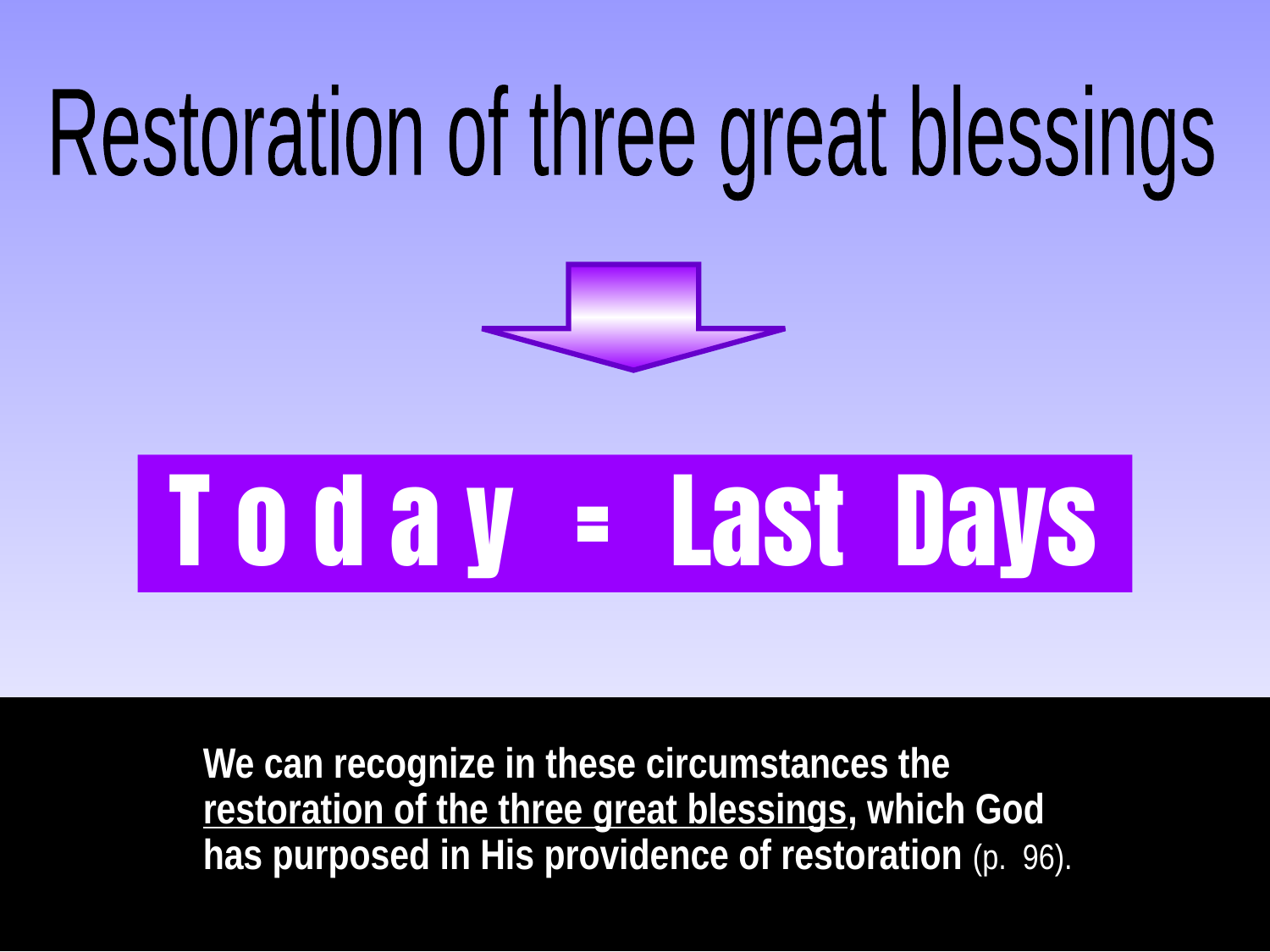

Restoration of three great blessings

T o d a y
=
Last  Days

We can recognize in these circumstances the restoration of the three great blessings, which God has purposed in His providence of restoration (p.  96).